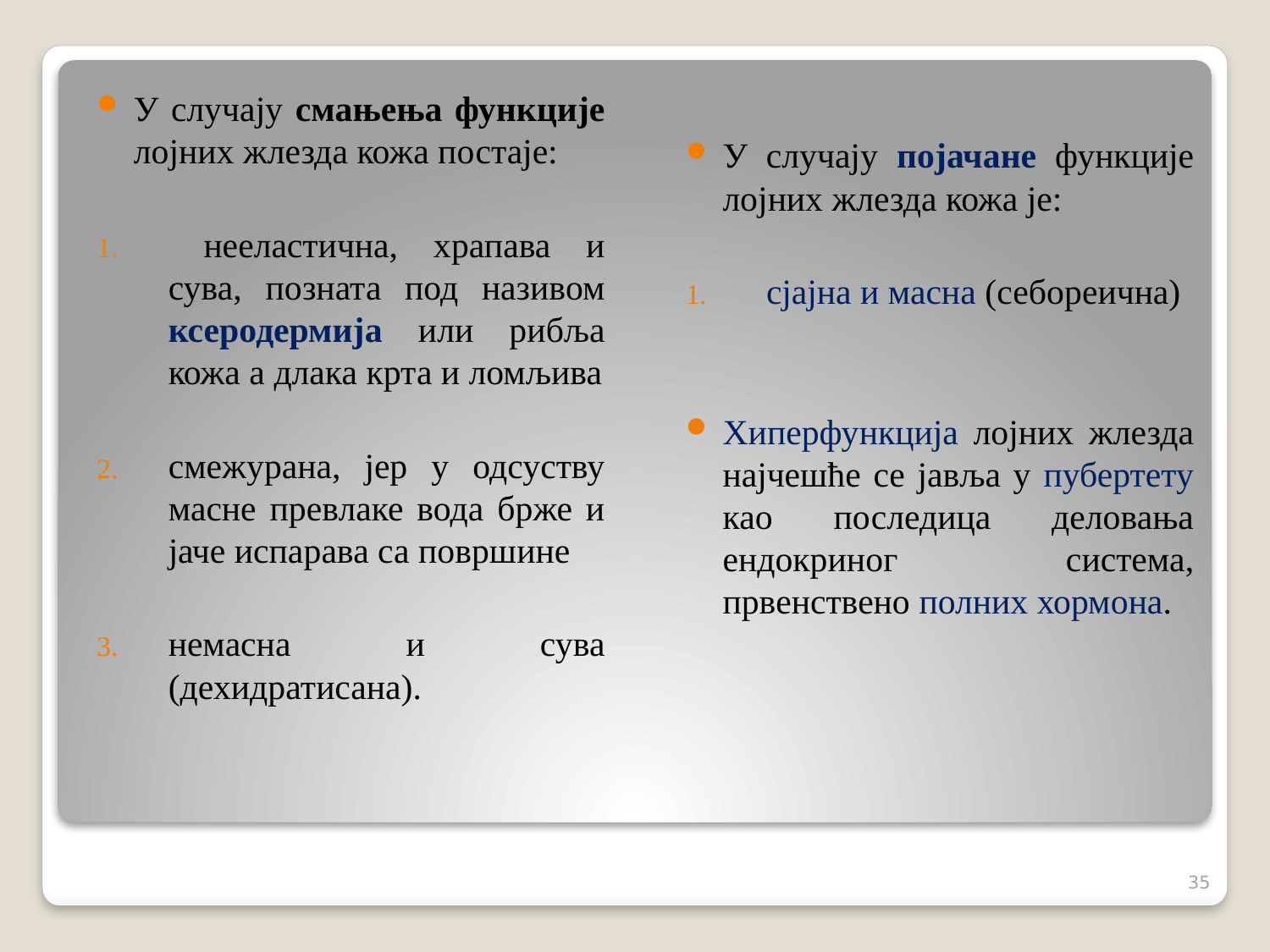

У случају смањења функције лојних жлезда кожа постаје:

 нееластична, храпава и сува, позната под називом ксеродермија или рибља кожа а длака крта и ломљива

смежурана, јер у одсуству масне превлаке вода брже и јаче испарава са површине

немасна и сува (дехидратисана).

У случају појачане функције лојних жлезда кожа је:

 сјајна и масна (себореична)

Хиперфункција лојних жлезда најчешће се јавља у пубертету као последица деловања ендокриног система, првенствено полних хормона.

35